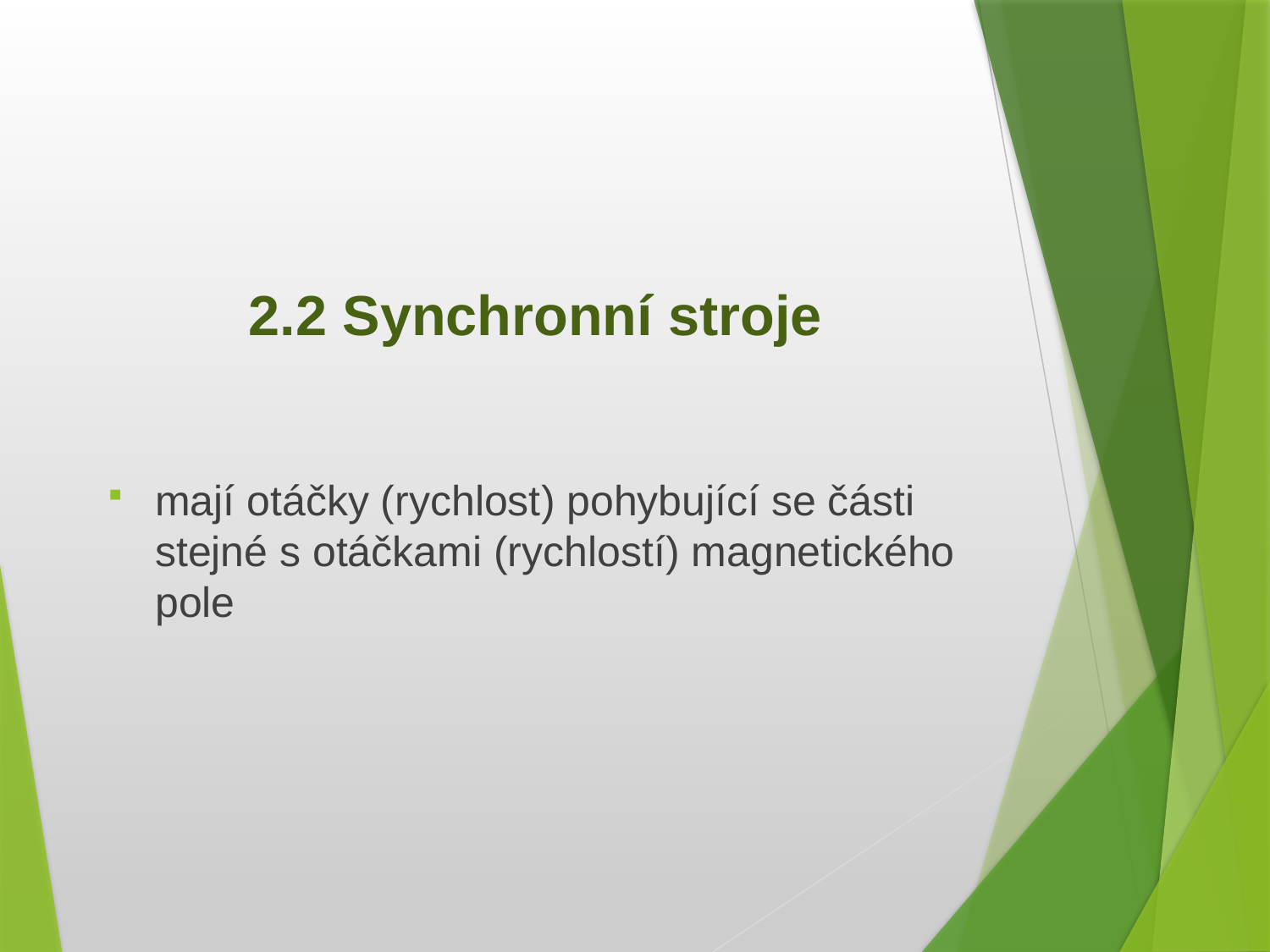

# 2.2 Synchronní stroje
mají otáčky (rychlost) pohybující se části stejné s otáčkami (rychlostí) magnetického pole